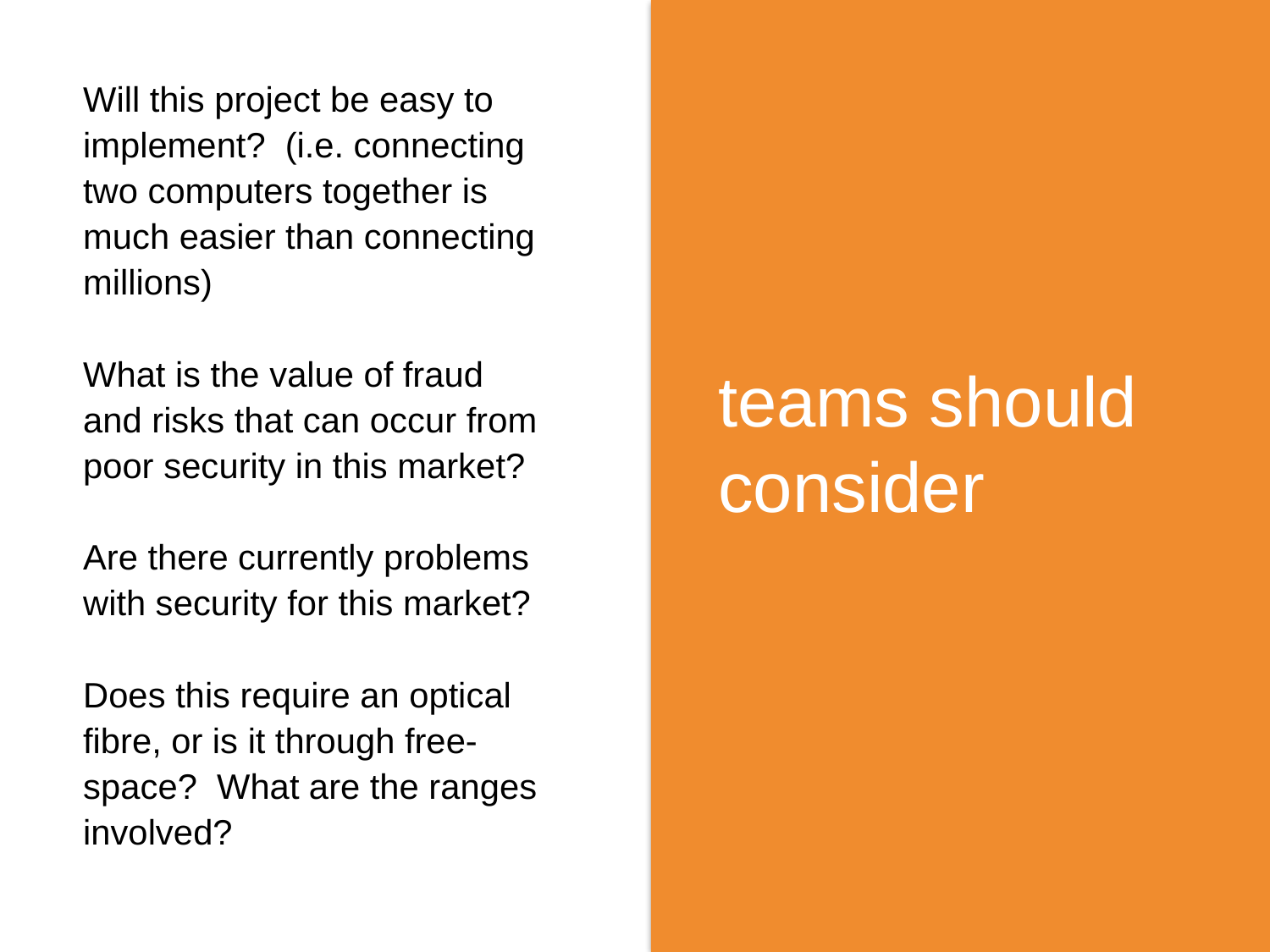

Will this project be easy to implement?  (i.e. connecting two computers together is much easier than connecting millions)

What is the value of fraud and risks that can occur from poor security in this market?

Are there currently problems with security for this market?

Does this require an optical fibre, or is it through free-space?  What are the ranges involved?

# teams should consider